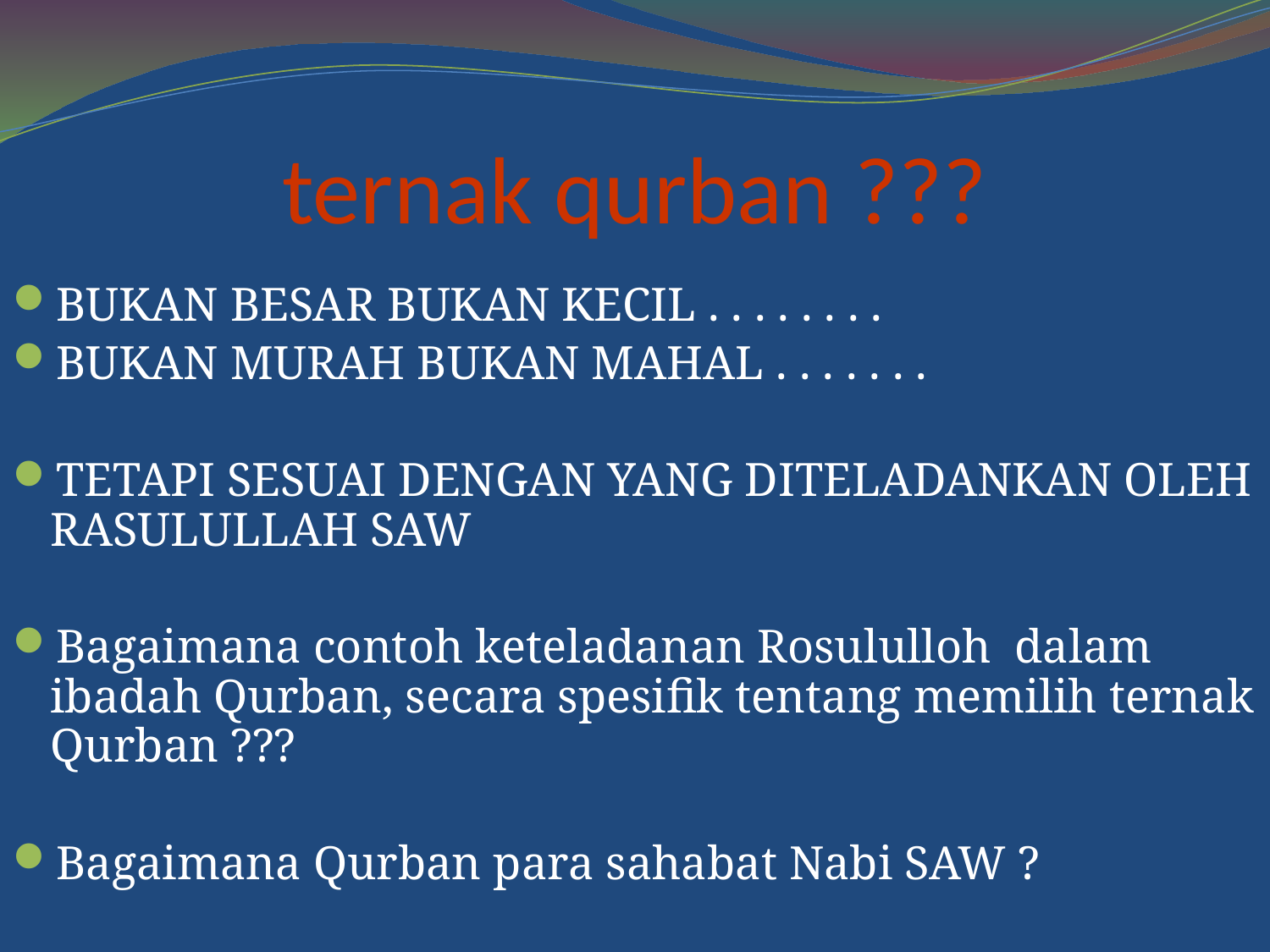

# ternak qurban ???
BUKAN BESAR BUKAN KECIL . . . . . . . .
BUKAN MURAH BUKAN MAHAL . . . . . . .

TETAPI SESUAI DENGAN YANG DITELADANKAN OLEH RASULULLAH SAW

Bagaimana contoh keteladanan Rosululloh  dalam ibadah Qurban, secara spesifik tentang memilih ternak Qurban ???

Bagaimana Qurban para sahabat Nabi SAW ?